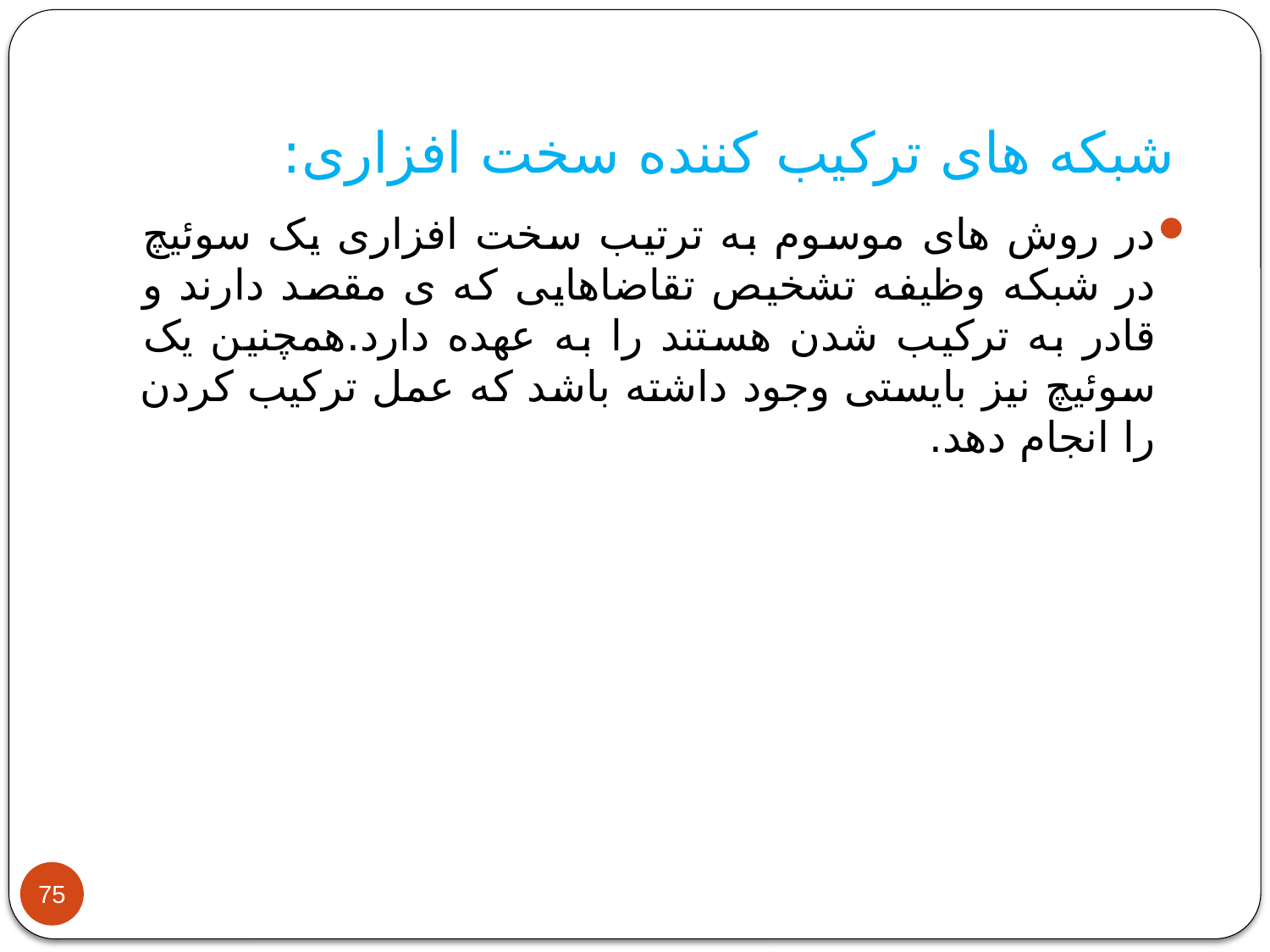

# شبکه های ترکیب کننده سخت افزاری:
در روش های موسوم به ترتیب سخت افزاری یک سوئیچ در شبکه وظیفه تشخیص تقاضاهایی که ی مقصد دارند و قادر به ترکیب شدن هستند را به عهده دارد.همچنین یک سوئیچ نیز بایستی وجود داشته باشد که عمل ترکیب کردن را انجام دهد.
75